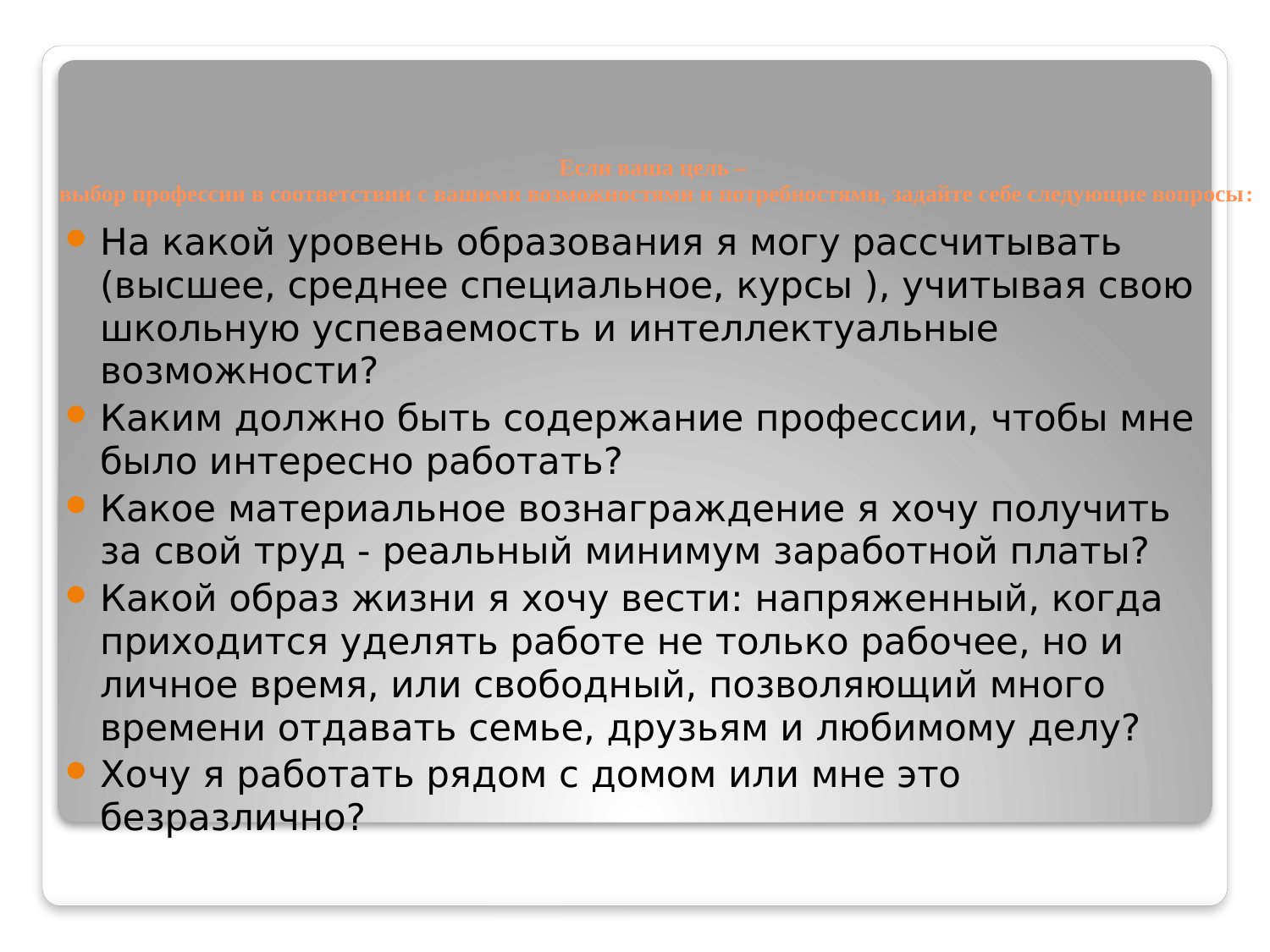

# Если ваша цель – выбор профессии в соответствии с вашими возможностями и потребностями, задайте себе следующие вопросы:
На какой уровень образования я могу рассчитывать (высшее, среднее специальное, курсы ), учитывая свою школьную успеваемость и интеллектуальные возможности?
Каким должно быть содержание профессии, чтобы мне было интересно работать?
Какое материальное вознаграждение я хочу получить за свой труд - реальный минимум заработной платы?
Какой образ жизни я хочу вести: напряженный, когда приходится уделять работе не только рабочее, но и личное время, или свободный, позволяющий много времени отдавать семье, друзьям и любимому делу?
Хочу я работать рядом с домом или мне это безразлично?